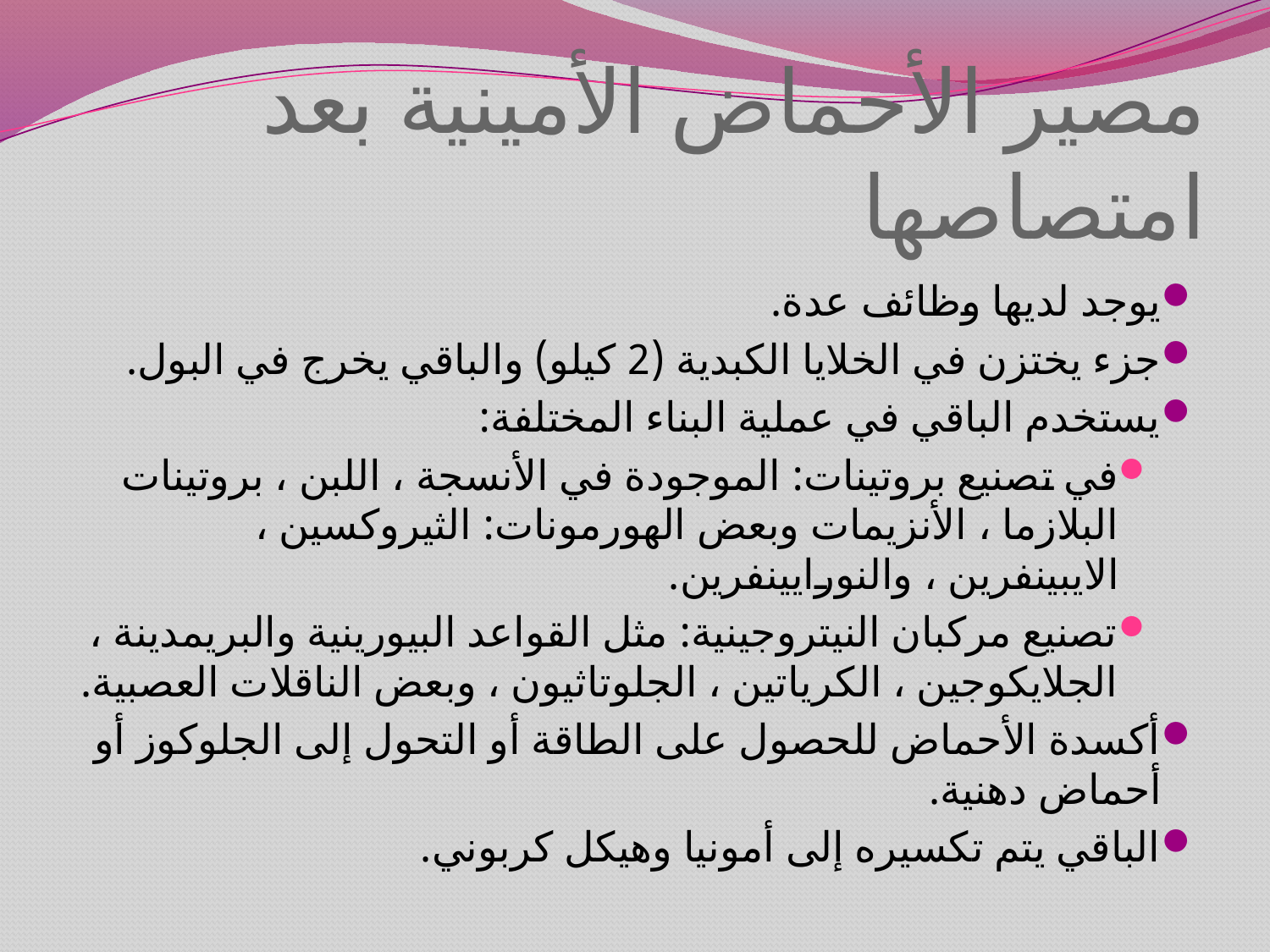

# مصير الأحماض الأمينية بعد امتصاصها
يوجد لديها وظائف عدة.
جزء يختزن في الخلايا الكبدية (2 كيلو) والباقي يخرج في البول.
يستخدم الباقي في عملية البناء المختلفة:
في تصنيع بروتينات: الموجودة في الأنسجة ، اللبن ، بروتينات البلازما ، الأنزيمات وبعض الهورمونات: الثيروكسين ، الايبينفرين ، والنورايينفرين.
تصنيع مركبان النيتروجينية: مثل القواعد البيورينية والبريمدينة ، الجلايكوجين ، الكرياتين ، الجلوتاثيون ، وبعض الناقلات العصبية.
أكسدة الأحماض للحصول على الطاقة أو التحول إلى الجلوكوز أو أحماض دهنية.
الباقي يتم تكسيره إلى أمونيا وهيكل كربوني.